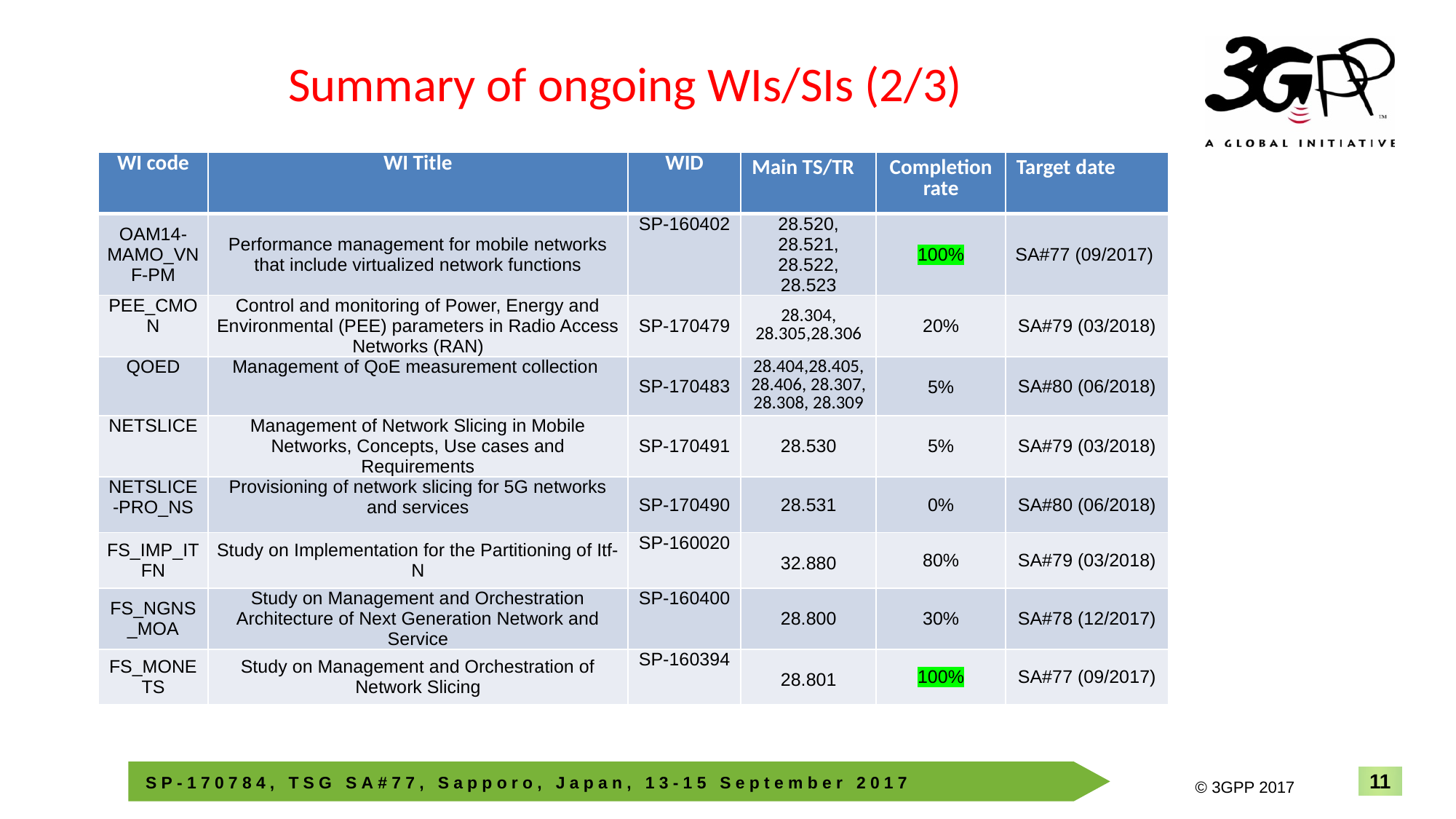

# Summary of ongoing WIs/SIs (2/3)
| WI code | WI Title | WID | Main TS/TR | Completion rate | Target date |
| --- | --- | --- | --- | --- | --- |
| OAM14-MAMO\_VNF-PM | Performance management for mobile networks that include virtualized network functions | SP-160402 | 28.520, 28.521, 28.522, 28.523 | 100% | SA#77 (09/2017) |
| PEE\_CMON | Control and monitoring of Power, Energy and Environmental (PEE) parameters in Radio Access Networks (RAN) | SP-170479 | 28.304, 28.305,28.306 | 20% | SA#79 (03/2018) |
| QOED | Management of QoE measurement collection | SP-170483 | 28.404,28.405, 28.406, 28.307, 28.308, 28.309 | 5% | SA#80 (06/2018) |
| NETSLICE | Management of Network Slicing in Mobile Networks, Concepts, Use cases and Requirements | SP-170491 | 28.530 | 5% | SA#79 (03/2018) |
| NETSLICE-PRO\_NS | Provisioning of network slicing for 5G networks and services | SP-170490 | 28.531 | 0% | SA#80 (06/2018) |
| FS\_IMP\_ITFN | Study on Implementation for the Partitioning of Itf-N | SP-160020 | 32.880 | 80% | SA#79 (03/2018) |
| FS\_NGNS\_MOA | Study on Management and Orchestration Architecture of Next Generation Network and Service | SP-160400 | 28.800 | 30% | SA#78 (12/2017) |
| FS\_MONETS | Study on Management and Orchestration of Network Slicing | SP-160394 | 28.801 | 100% | SA#77 (09/2017) |